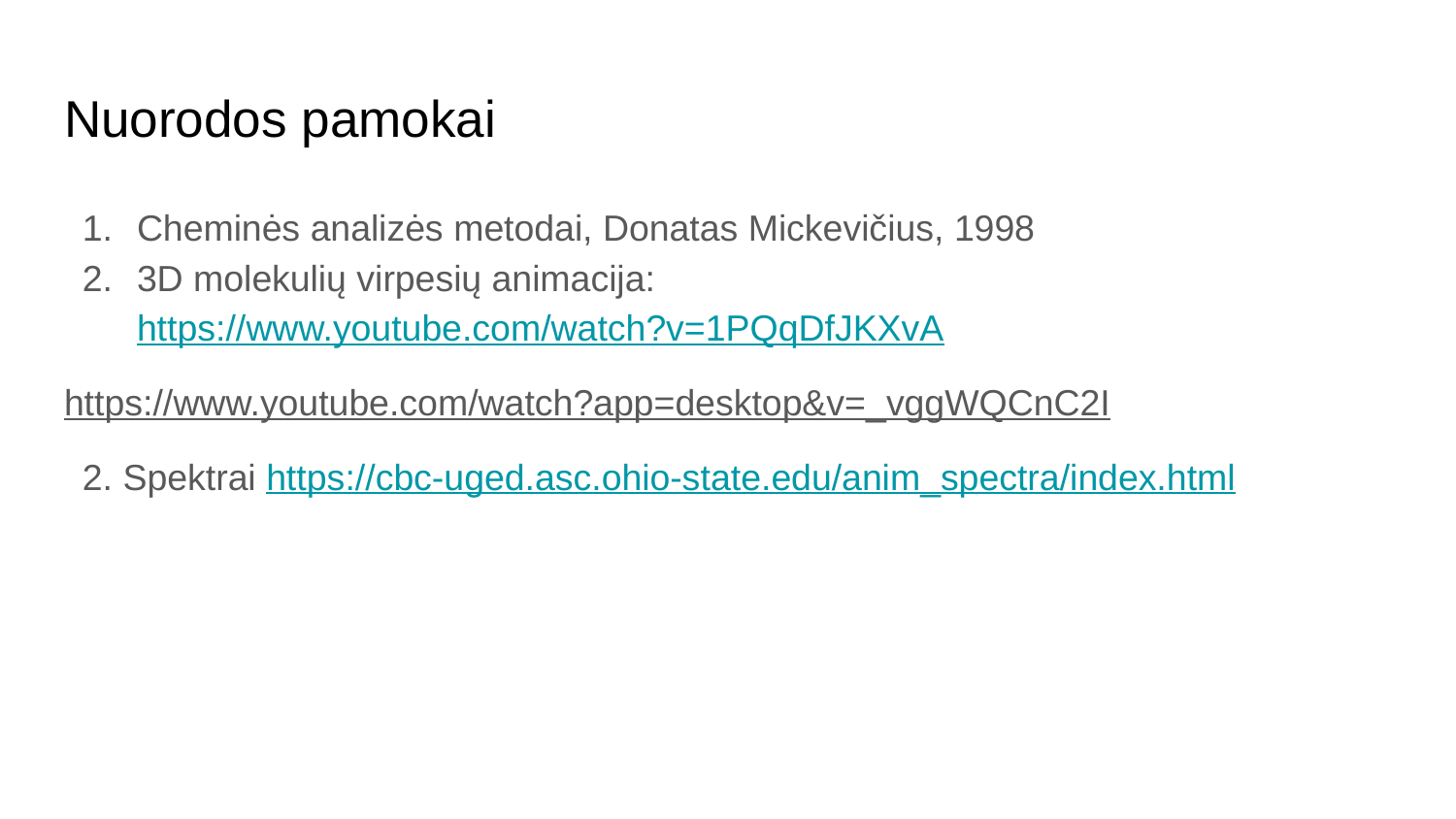

# Nuorodos pamokai
Cheminės analizės metodai, Donatas Mickevičius, 1998
3D molekulių virpesių animacija: https://www.youtube.com/watch?v=1PQqDfJKXvA
https://www.youtube.com/watch?app=desktop&v=_vggWQCnC2I
2. Spektrai https://cbc-uged.asc.ohio-state.edu/anim_spectra/index.html